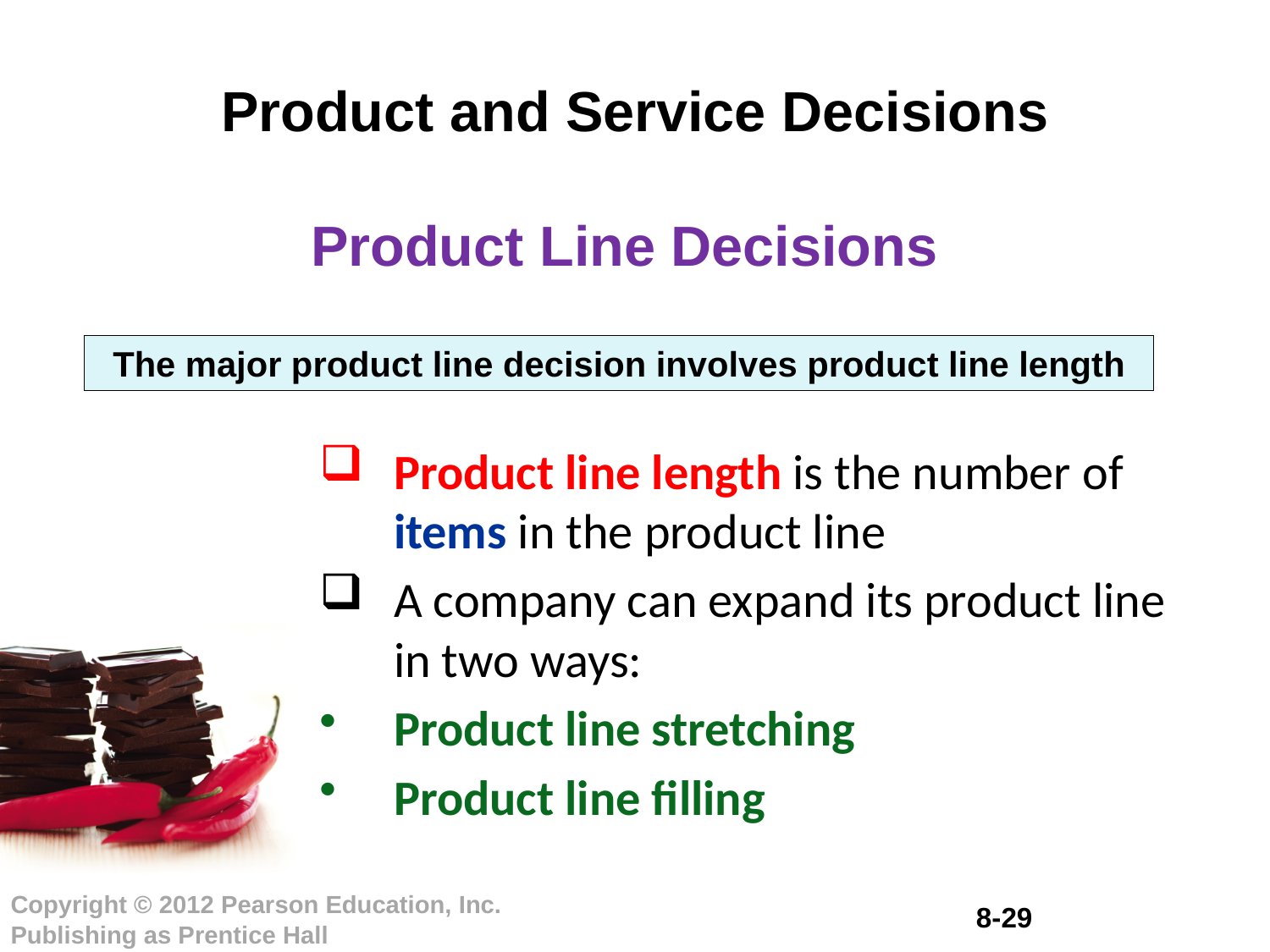

# Product and Service Decisions
Product Line Decisions
The major product line decision involves product line length
Product line length is the number of items in the product line
A company can expand its product line in two ways:
Product line stretching
Product line filling